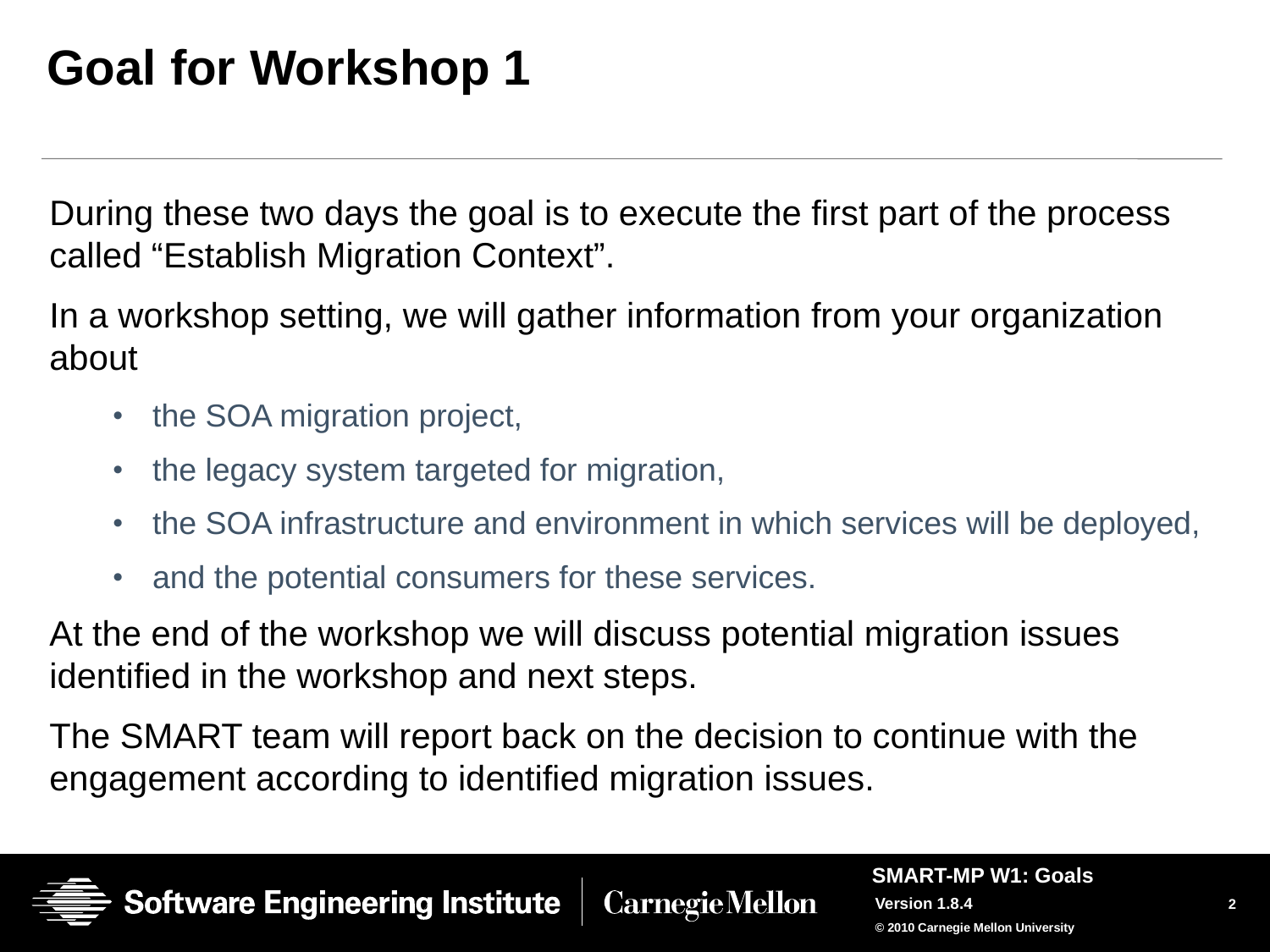

# Goal for Workshop 1
During these two days the goal is to execute the first part of the process called “Establish Migration Context”.
In a workshop setting, we will gather information from your organization about
the SOA migration project,
the legacy system targeted for migration,
the SOA infrastructure and environment in which services will be deployed,
and the potential consumers for these services.
At the end of the workshop we will discuss potential migration issues identified in the workshop and next steps.
The SMART team will report back on the decision to continue with the engagement according to identified migration issues.

SMART-MP W1: Goals